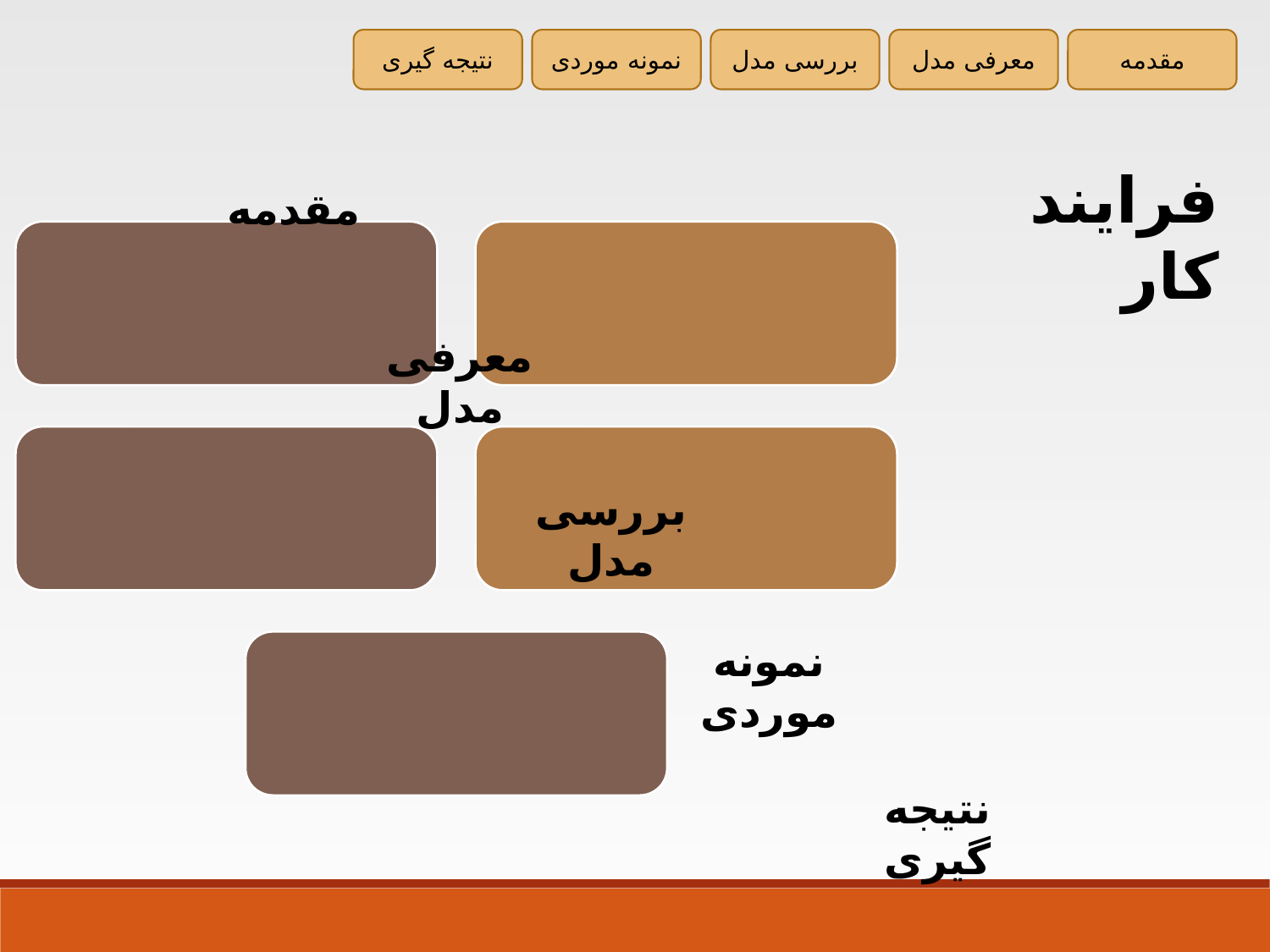

نتیجه گیری
نمونه موردی
بررسی مدل
معرفی مدل
مقدمه

فرایند کار
مقدمه
معرفی مدل
بررسی مدل
نمونه موردی
نتیجه گیری